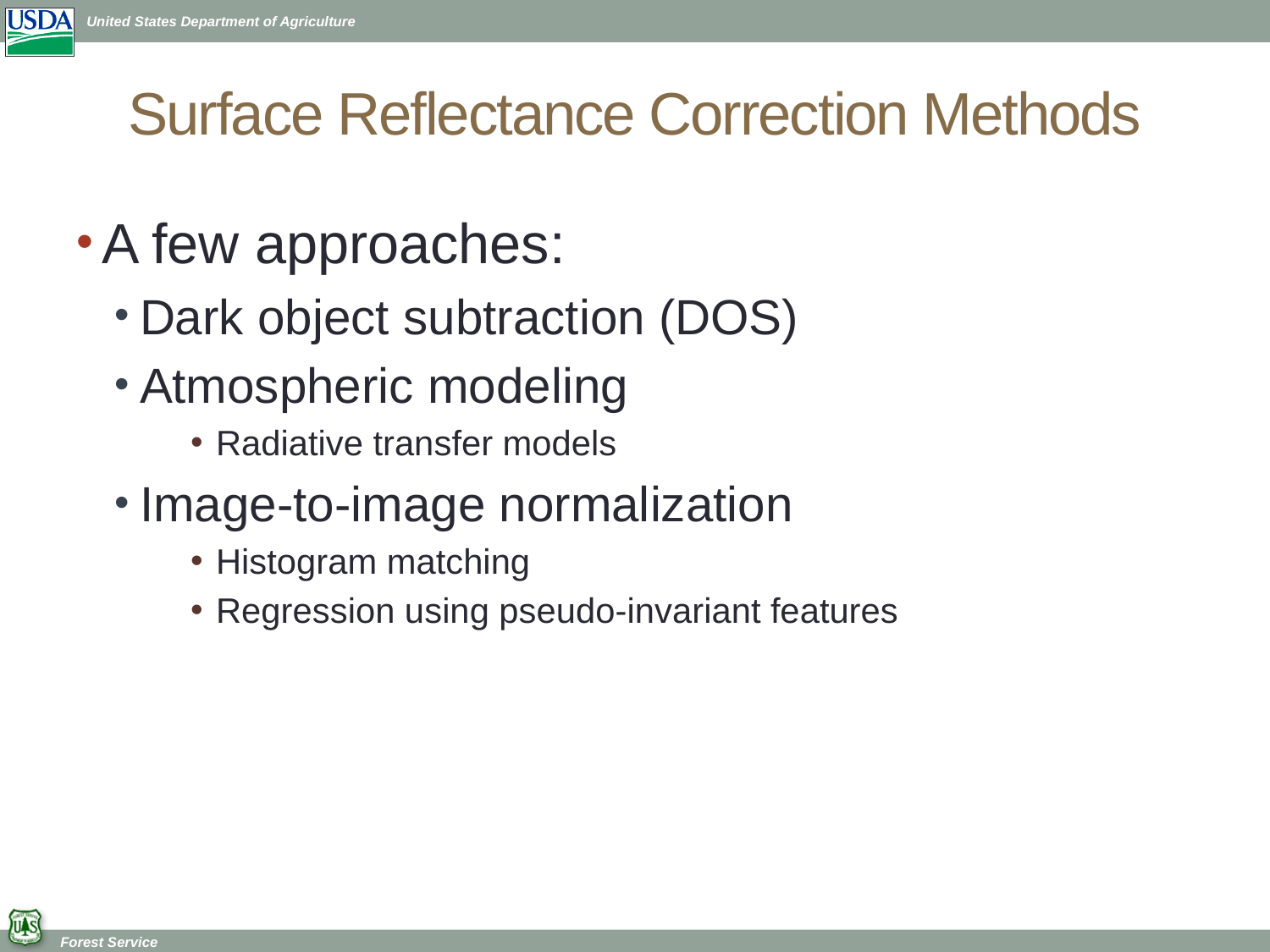

# Surface Reflectance Correction Methods
A few approaches:
Dark object subtraction (DOS)
Atmospheric modeling
Radiative transfer models
Image-to-image normalization
Histogram matching
Regression using pseudo-invariant features